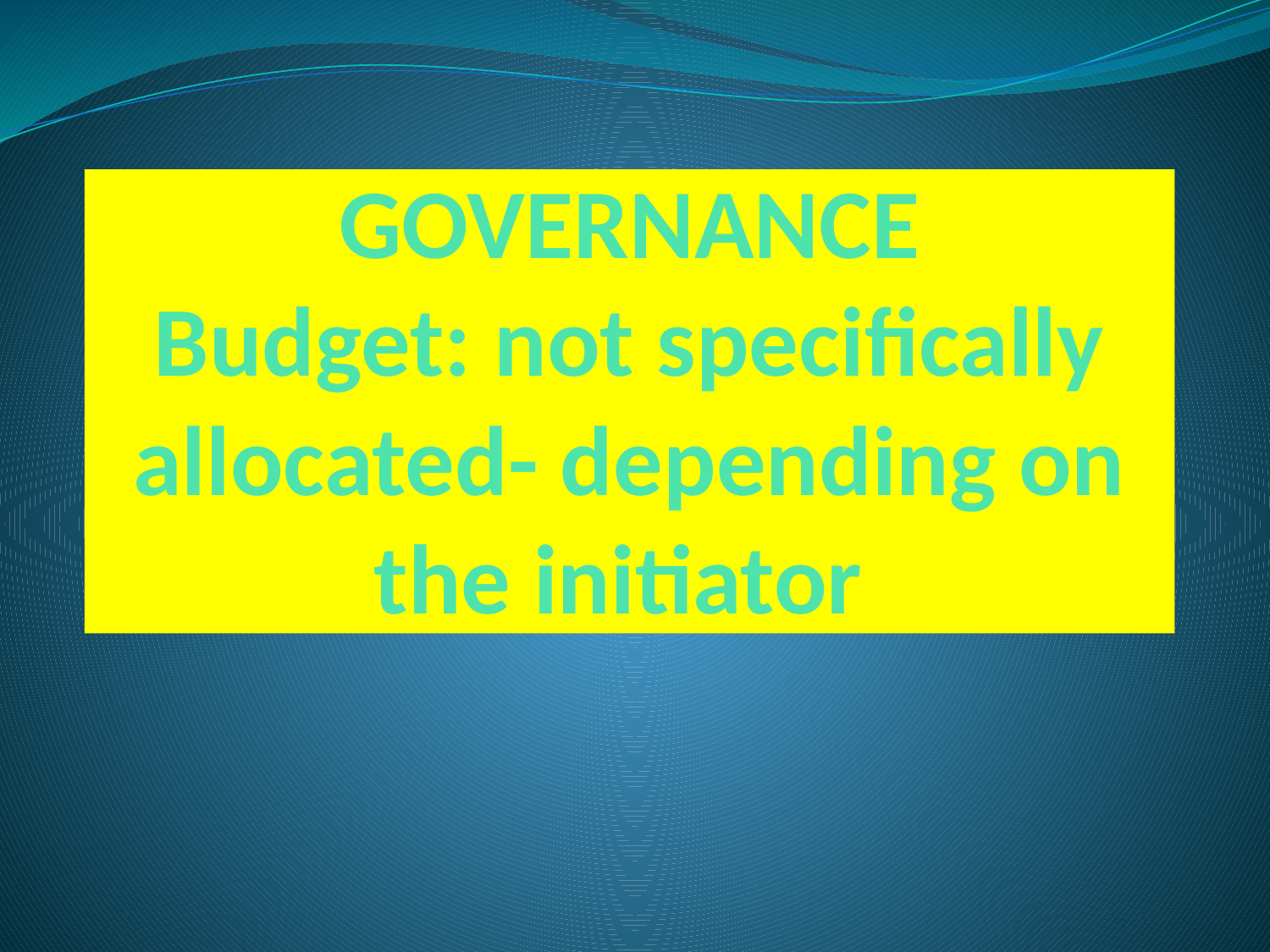

# GOVERNANCE Budget: not specifically allocated- depending on the initiator